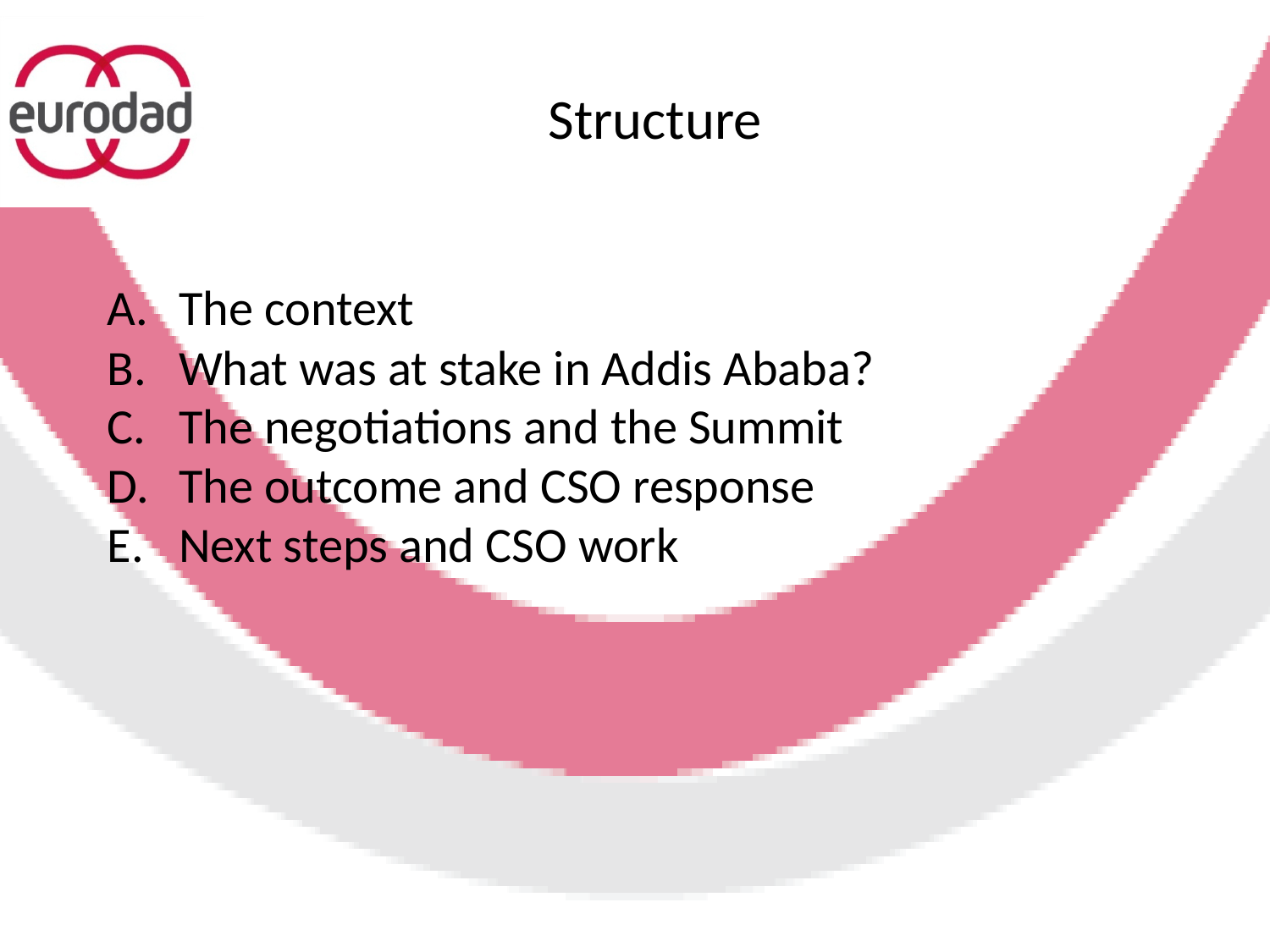

Structure

The context
What was at stake in Addis Ababa?
The negotiations and the Summit
The outcome and CSO response
Next steps and CSO work